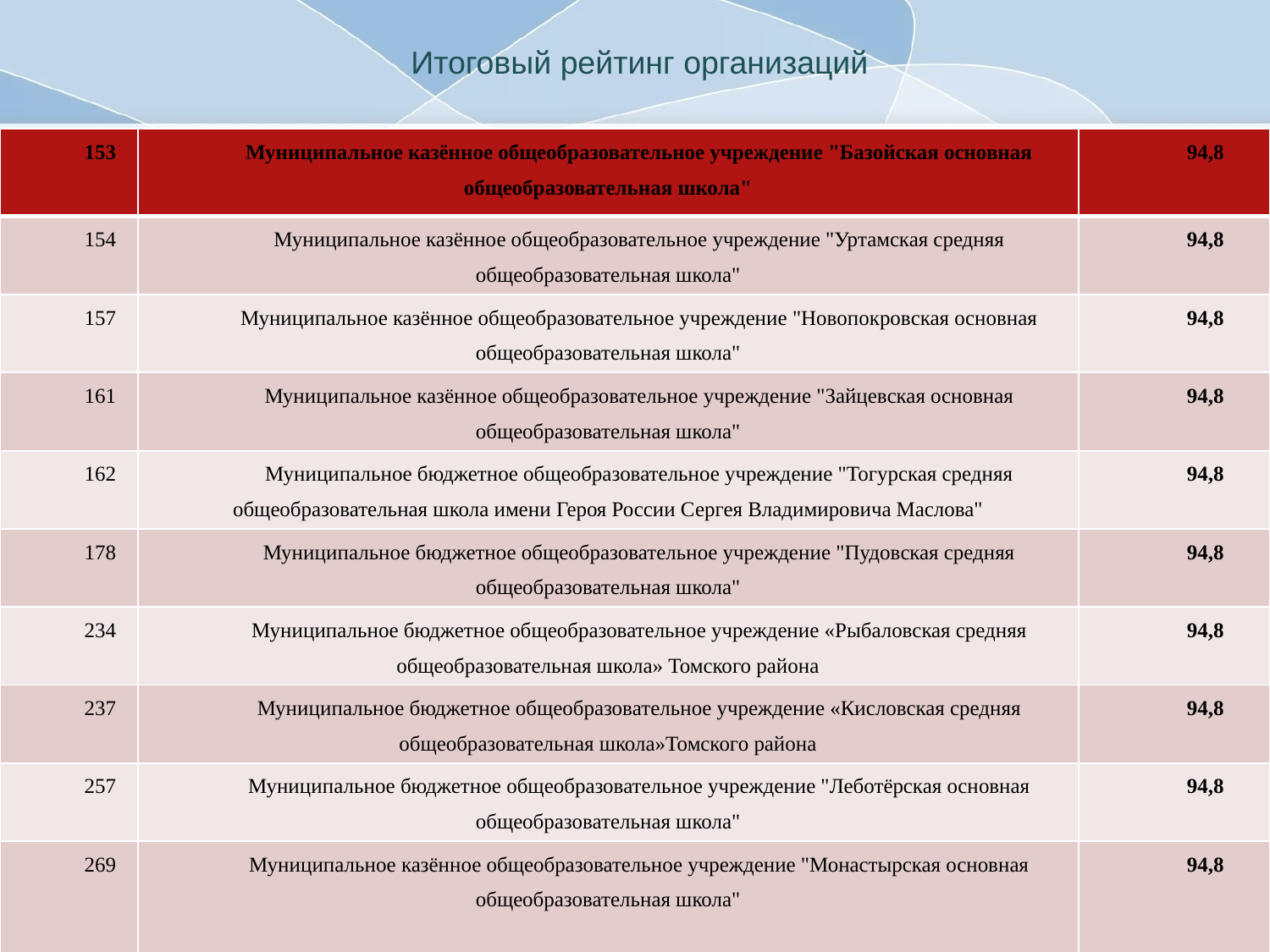

# Итоговый рейтинг организаций
| 153 | Муниципальное казённое общеобразовательное учреждение "Базойская основная общеобразовательная школа" | 94,8 |
| --- | --- | --- |
| 154 | Муниципальное казённое общеобразовательное учреждение "Уртамская средняя общеобразовательная школа" | 94,8 |
| 157 | Муниципальное казённое общеобразовательное учреждение "Новопокровская основная общеобразовательная школа" | 94,8 |
| 161 | Муниципальное казённое общеобразовательное учреждение "Зайцевская основная общеобразовательная школа" | 94,8 |
| 162 | Муниципальное бюджетное общеобразовательное учреждение "Тогурская средняя общеобразовательная школа имени Героя России Сергея Владимировича Маслова" | 94,8 |
| 178 | Муниципальное бюджетное общеобразовательное учреждение "Пудовская средняя общеобразовательная школа" | 94,8 |
| 234 | Муниципальное бюджетное общеобразовательное учреждение «Рыбаловская средняя общеобразовательная школа» Томского района | 94,8 |
| 237 | Муниципальное бюджетное общеобразовательное учреждение «Кисловская средняя общеобразовательная школа»Томского района | 94,8 |
| 257 | Муниципальное бюджетное общеобразовательное учреждение "Леботёрская основная общеобразовательная школа" | 94,8 |
| 269 | Муниципальное казённое общеобразовательное учреждение "Монастырская основная общеобразовательная школа" | 94,8 |